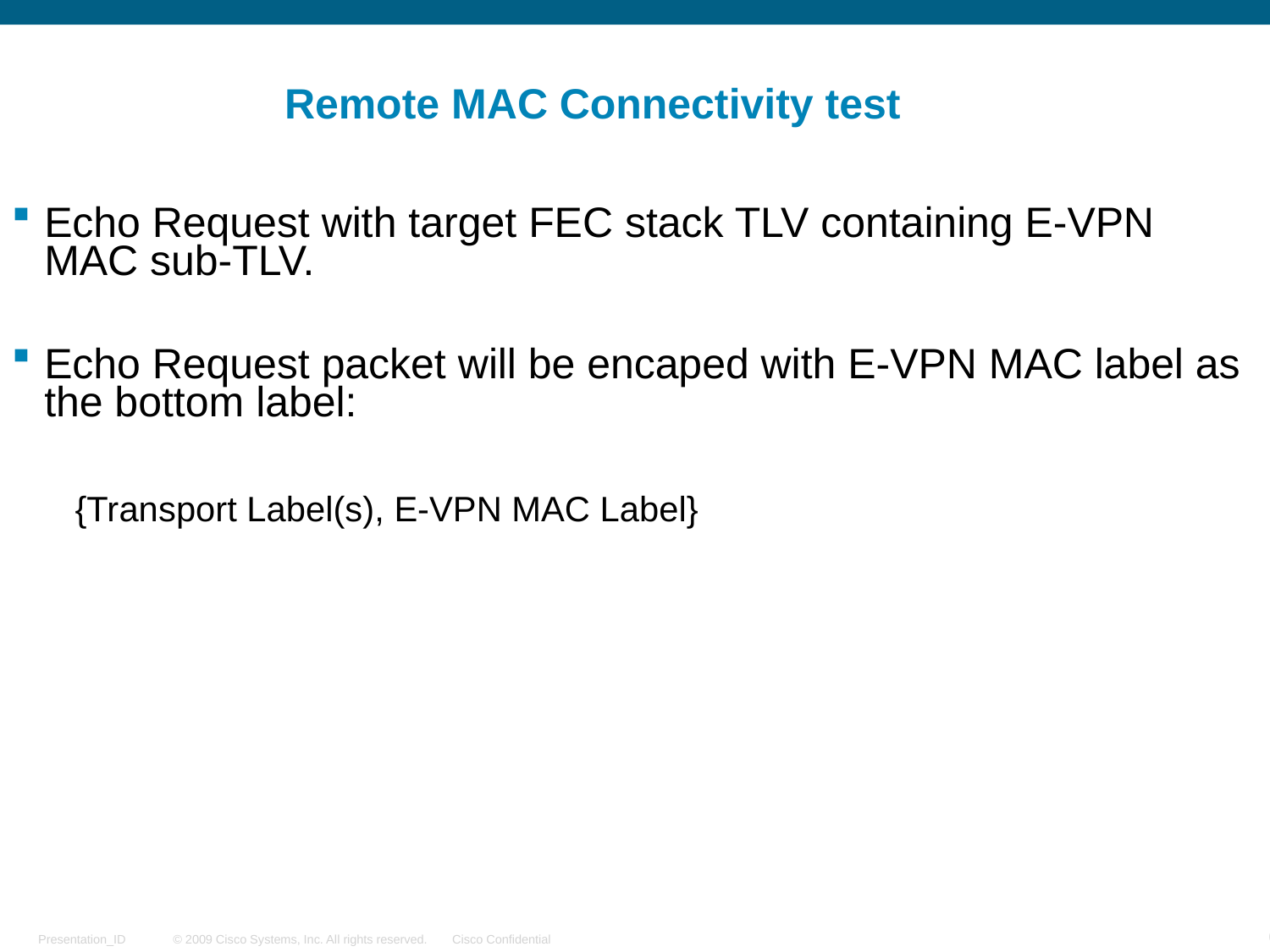

# Remote MAC Connectivity test
Echo Request with target FEC stack TLV containing E-VPN MAC sub-TLV.

Echo Request packet will be encaped with E-VPN MAC label as the bottom label:

{Transport Label(s), E-VPN MAC Label}